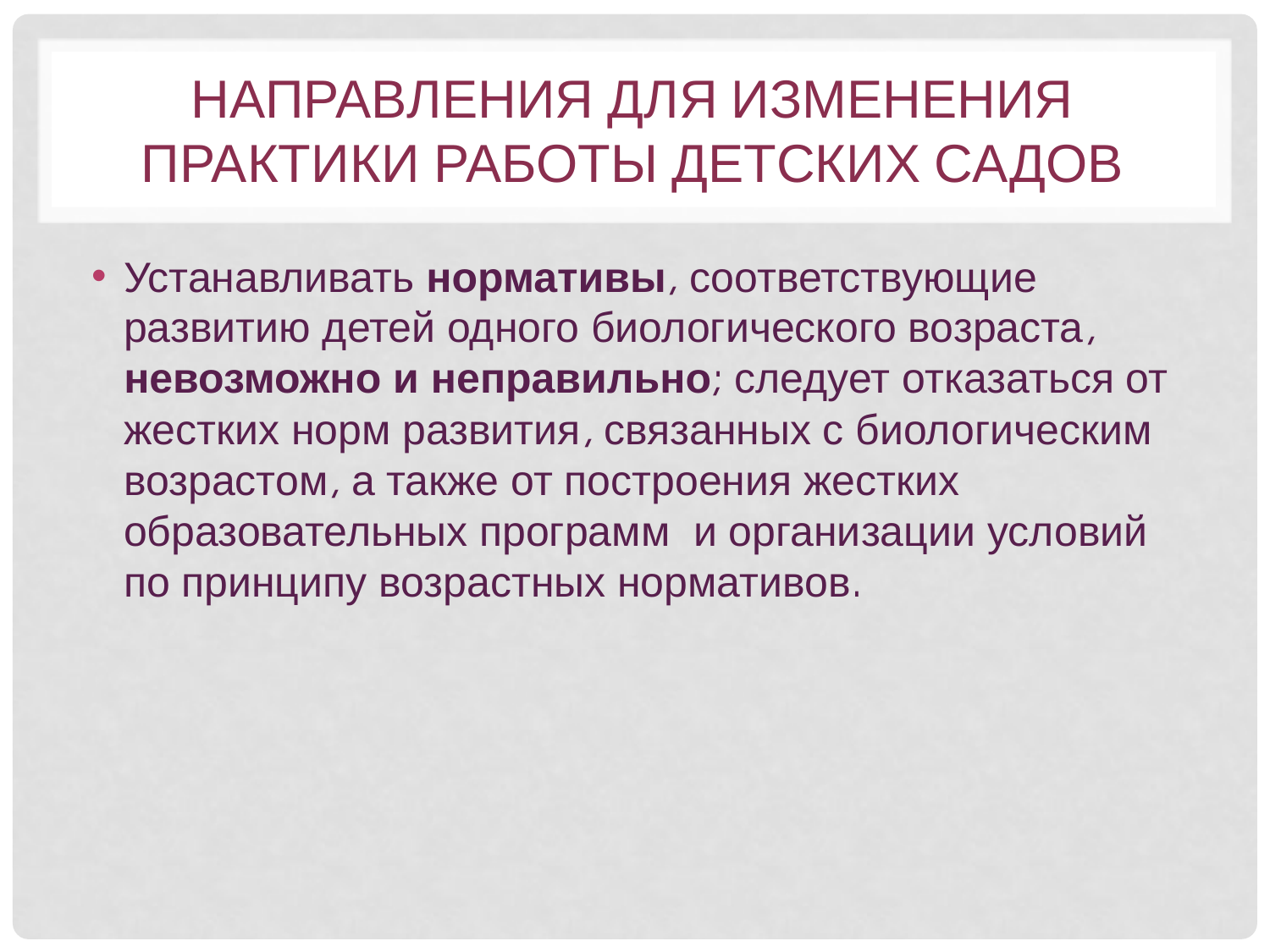

# Направления для изменения практики работы детских садов
Устанавливать нормативы, соответствующие развитию детей одного биологического возраста, невозможно и неправильно; следует отказаться от жестких норм развития, связанных с биологическим возрастом, а также от построения жестких образовательных программ  и организации условий по принципу возрастных нормативов.